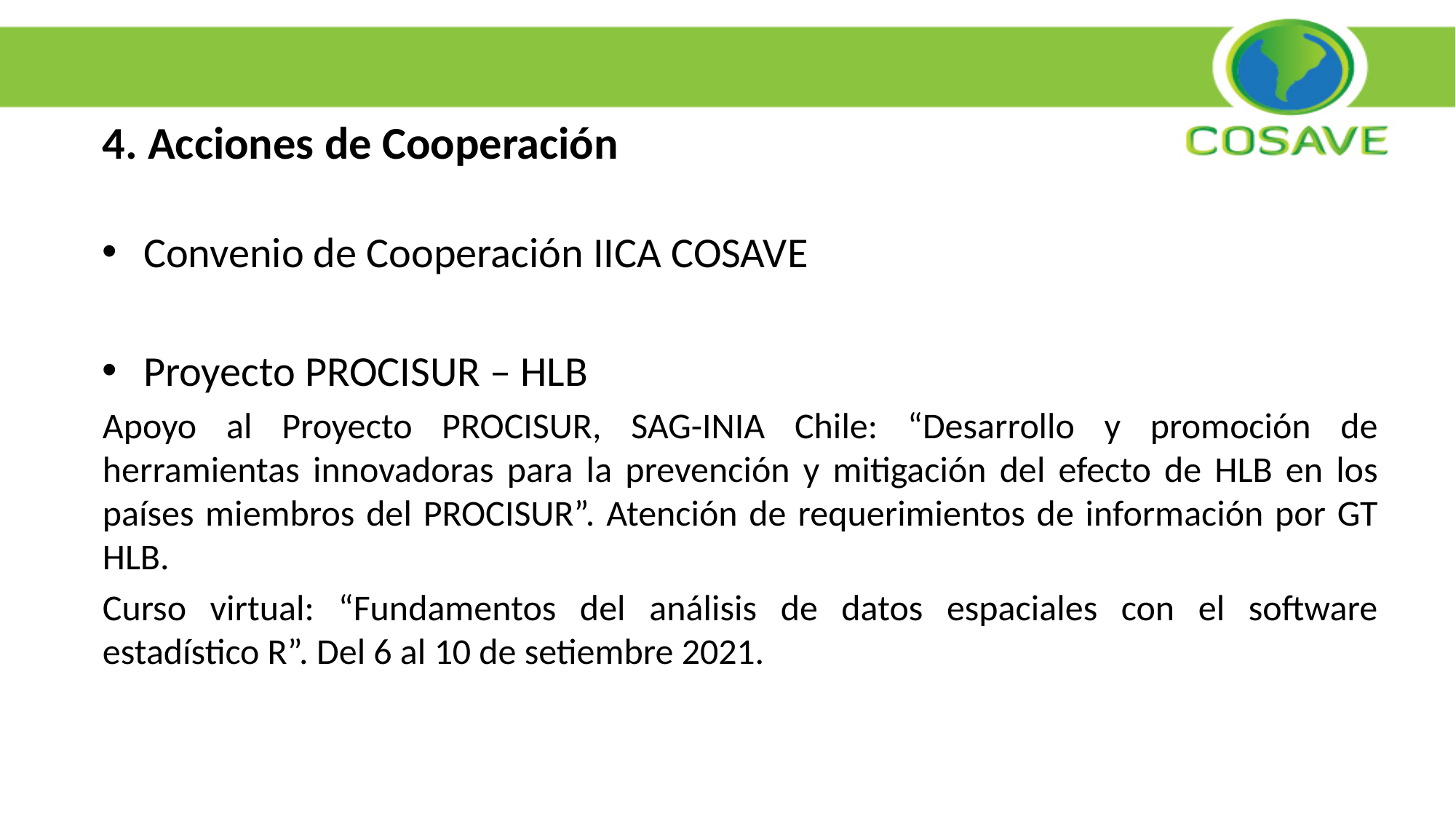

4. Acciones de Cooperación

Convenio de Cooperación IICA COSAVE

Proyecto PROCISUR – HLB
Apoyo al Proyecto PROCISUR, SAG-INIA Chile: “Desarrollo y promoción de herramientas innovadoras para la prevención y mitigación del efecto de HLB en los países miembros del PROCISUR”. Atención de requerimientos de información por GT HLB.
Curso virtual: “Fundamentos del análisis de datos espaciales con el software estadístico R”. Del 6 al 10 de setiembre 2021.